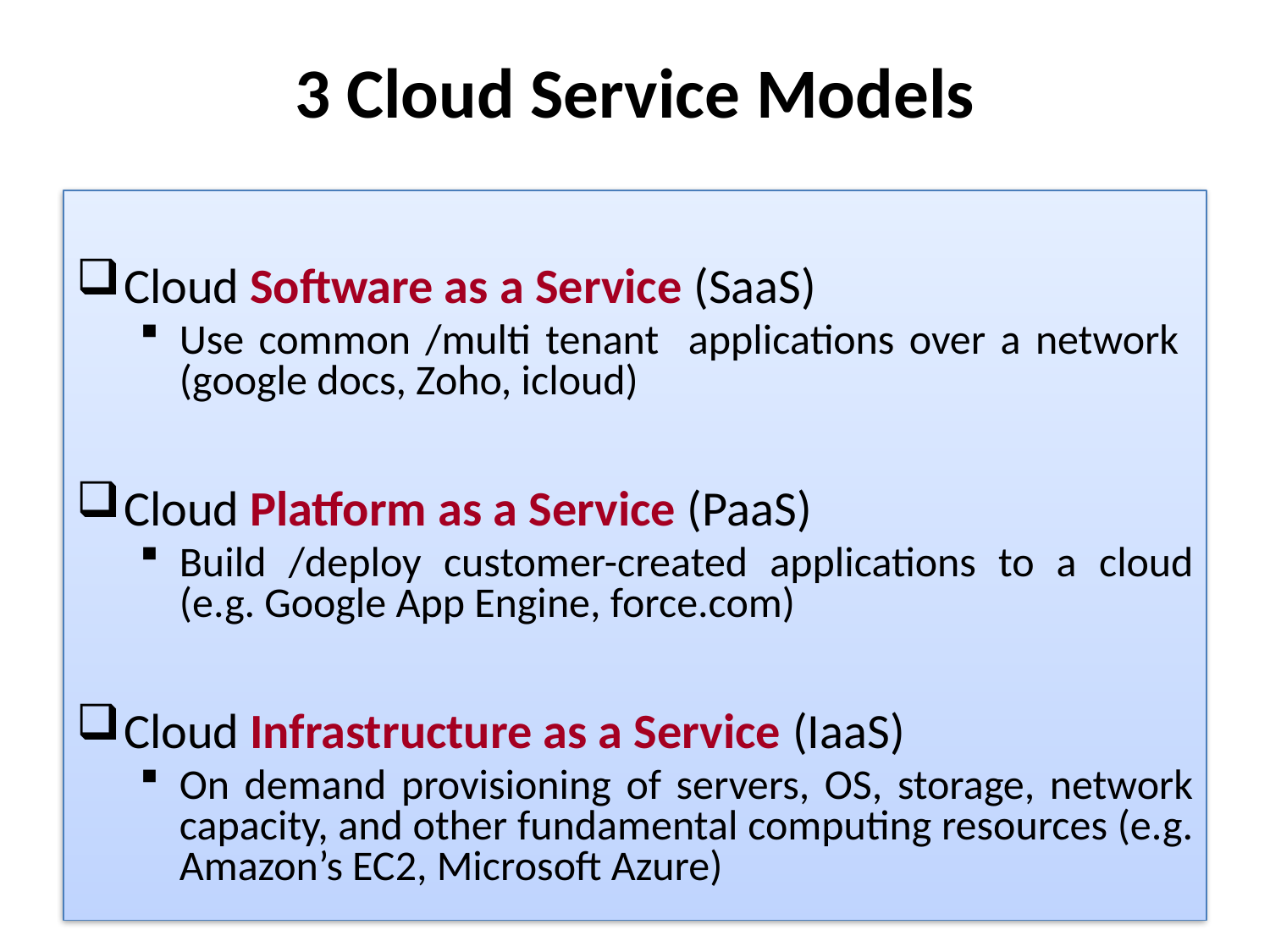

# 3 Cloud Service Models

Cloud Software as a Service (SaaS)
Use common /multi tenant  applications over a network  (google docs, Zoho, icloud)

Cloud Platform as a Service (PaaS)
Build /deploy customer-created applications to a cloud (e.g. Google App Engine, force.com)

Cloud Infrastructure as a Service (IaaS)
On demand provisioning of servers, OS, storage, network capacity, and other fundamental computing resources (e.g. Amazon’s EC2, Microsoft Azure)
8